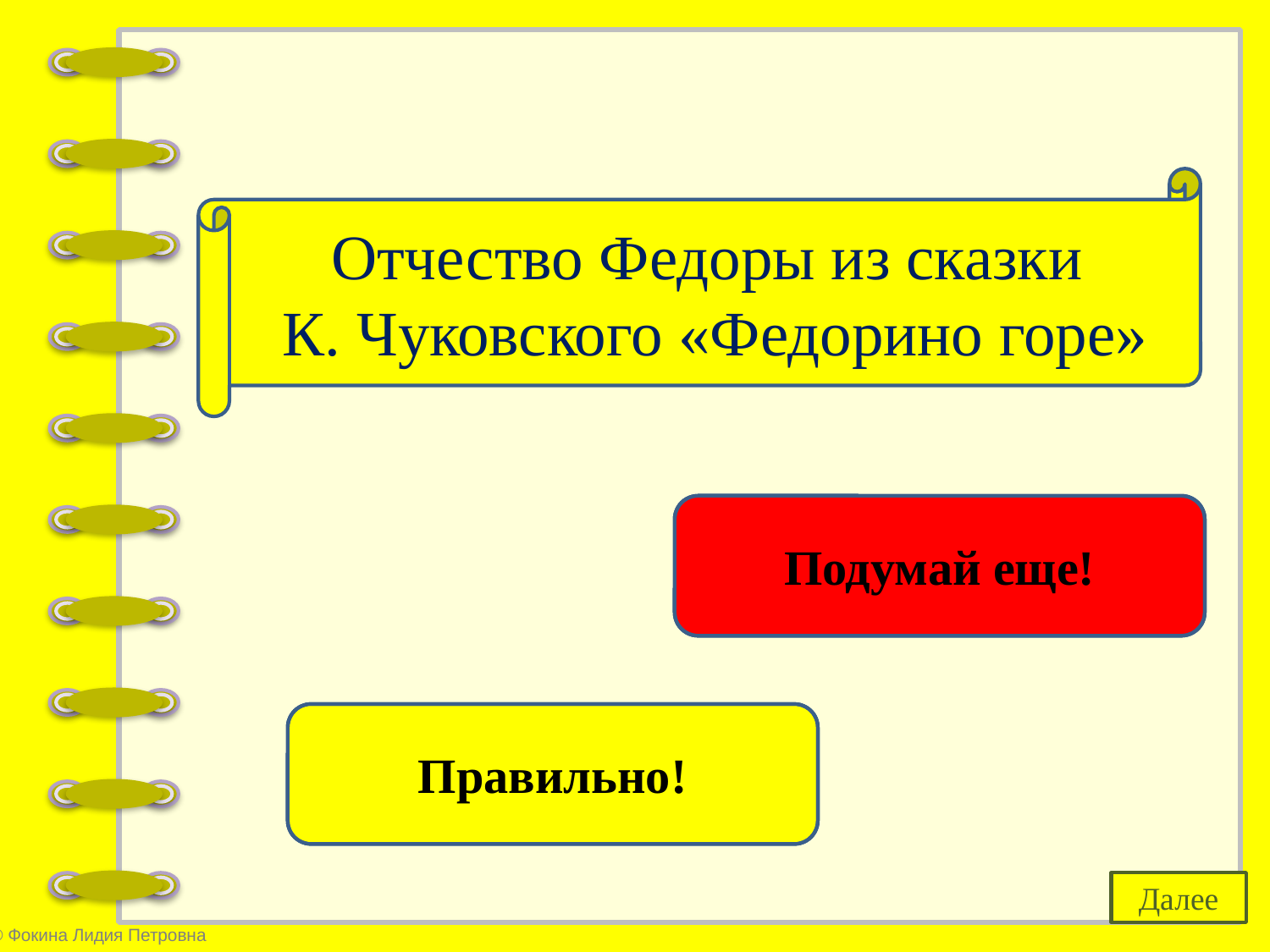

Отчество Федоры из сказки
 К. Чуковского «Федорино горе»
Федоровна
Подумай еще!

Егоровна
Правильно!

Далее